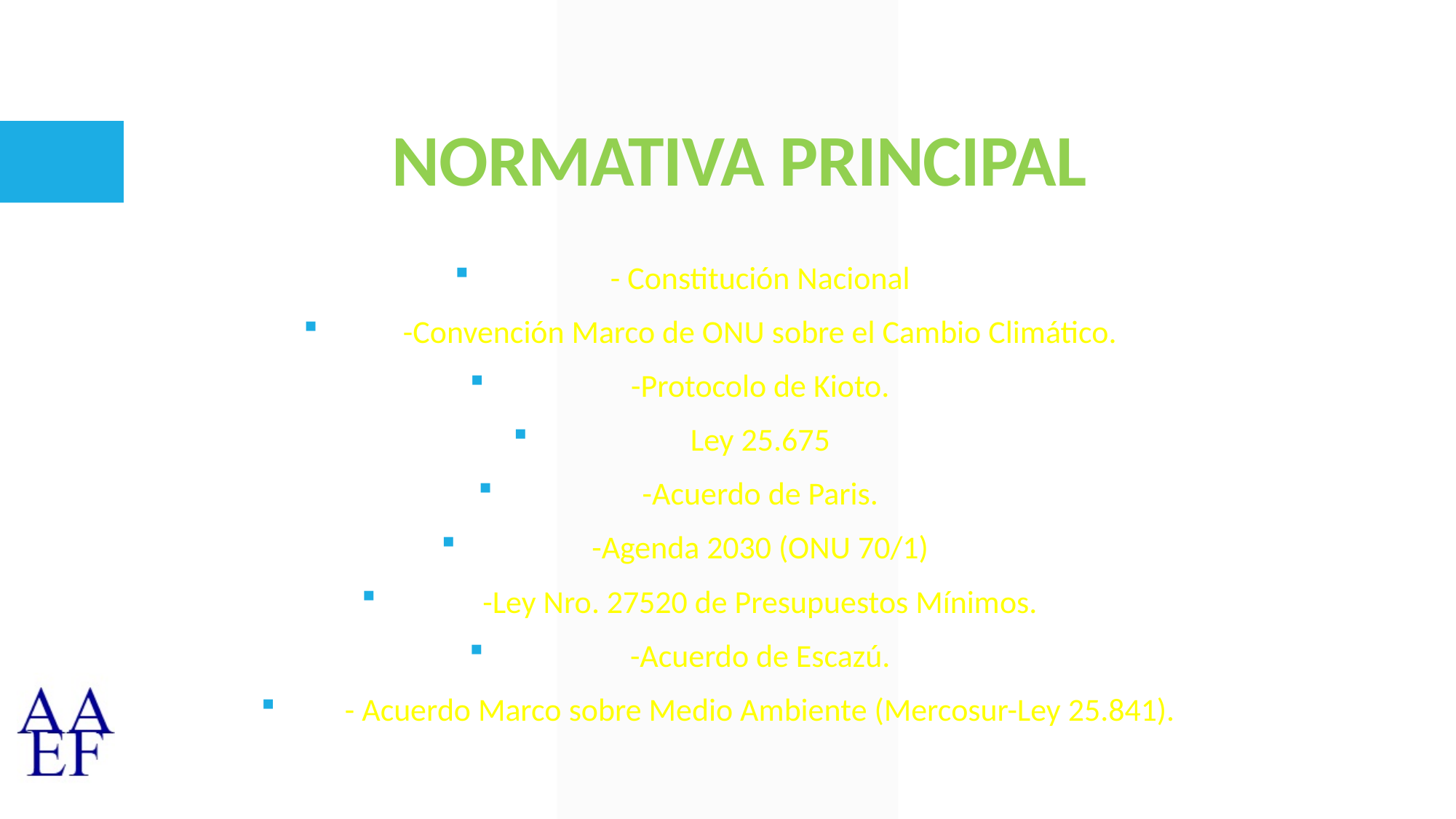

# NORMATIVA PRINCIPAL
- Constitución Nacional
-Convención Marco de ONU sobre el Cambio Climático.
-Protocolo de Kioto.
Ley 25.675
-Acuerdo de Paris.
-Agenda 2030 (ONU 70/1)
-Ley Nro. 27520 de Presupuestos Mínimos.
-Acuerdo de Escazú.
- Acuerdo Marco sobre Medio Ambiente (Mercosur-Ley 25.841).